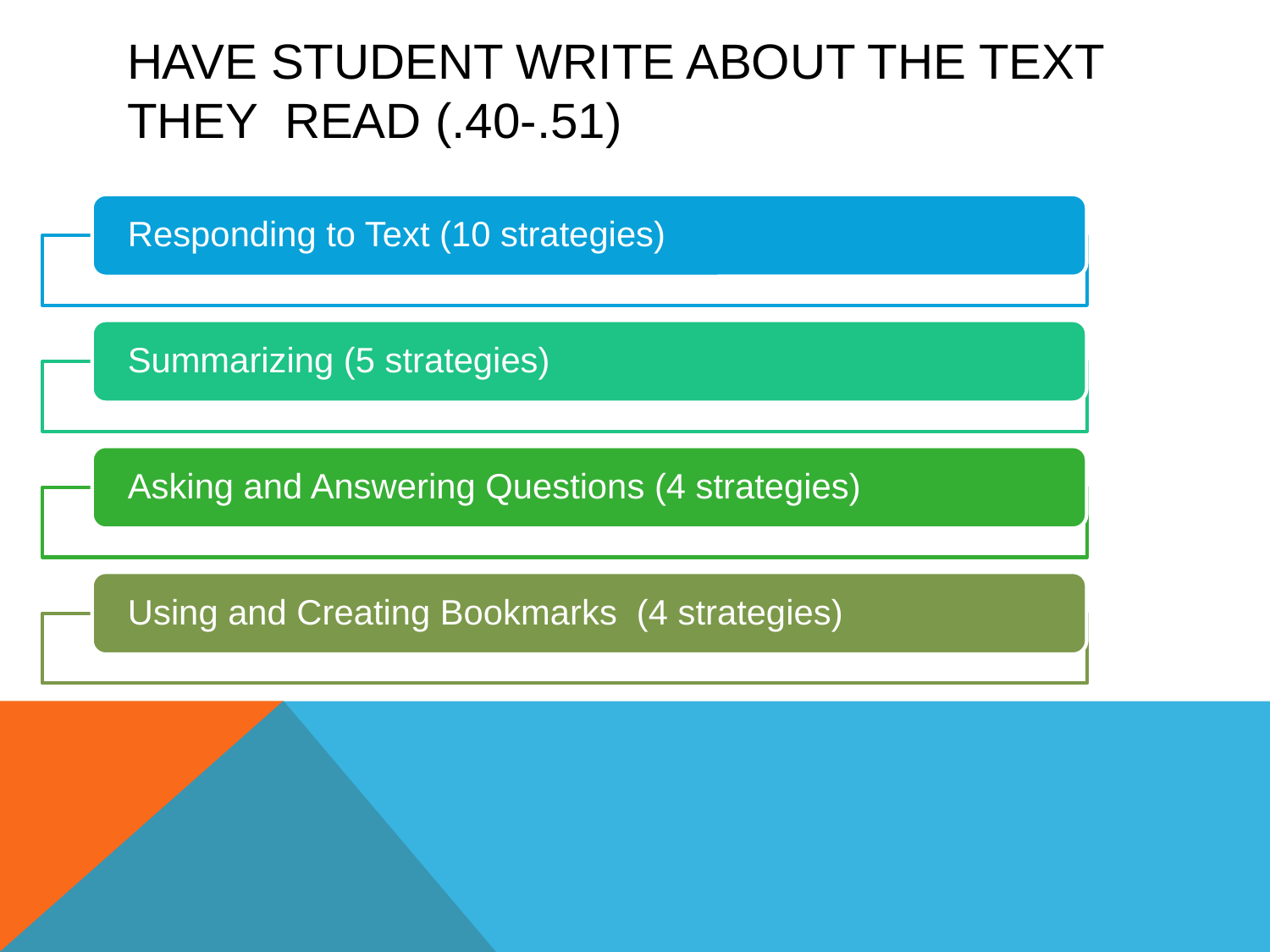

# Have student write about the text they  read (.40-.51)
Responding to Text (10 strategies)
Summarizing (5 strategies)
Asking and Answering Questions (4 strategies)
Using and Creating Bookmarks  (4 strategies)